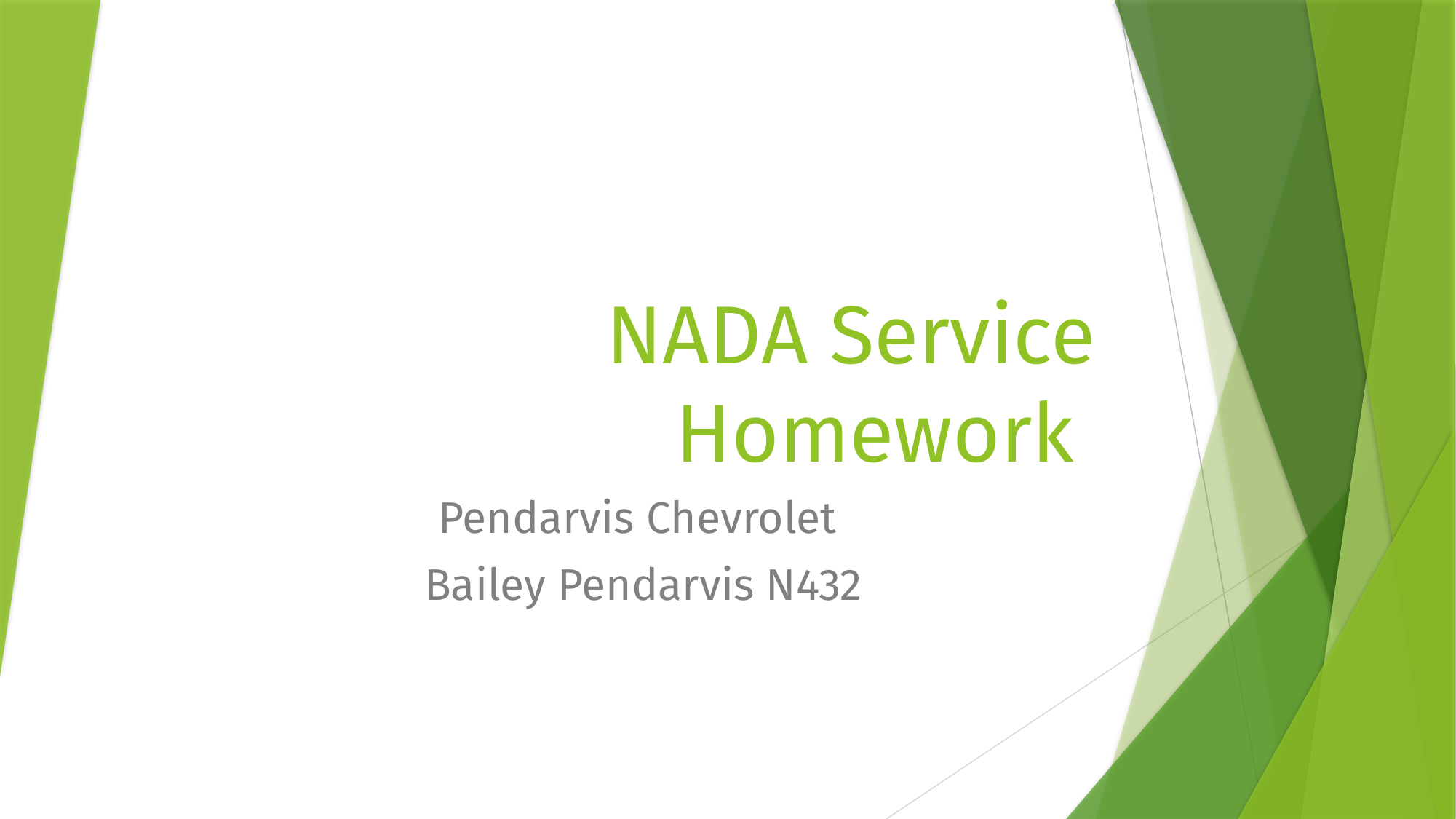

# NADA Service Homework
Pendarvis Chevrolet
Bailey Pendarvis N432